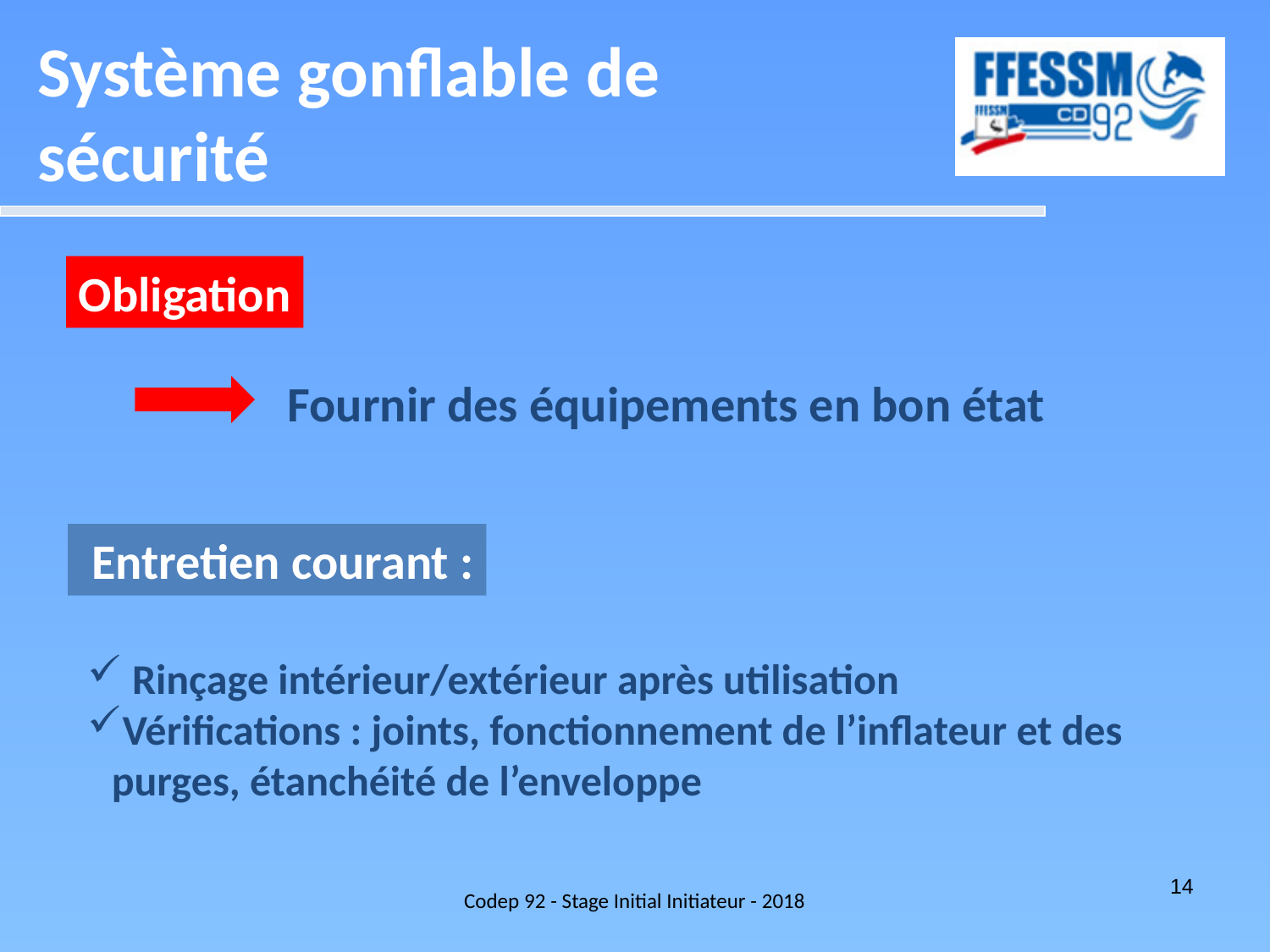

Système gonflable de sécurité
Obligation
Fournir des équipements en bon état

 Entretien courant :
 Rinçage intérieur/extérieur après utilisation
Vérifications : joints, fonctionnement de l’inflateur et des   purges, étanchéité de l’enveloppe
Codep 92 - Stage Initial Initiateur - 2018
14